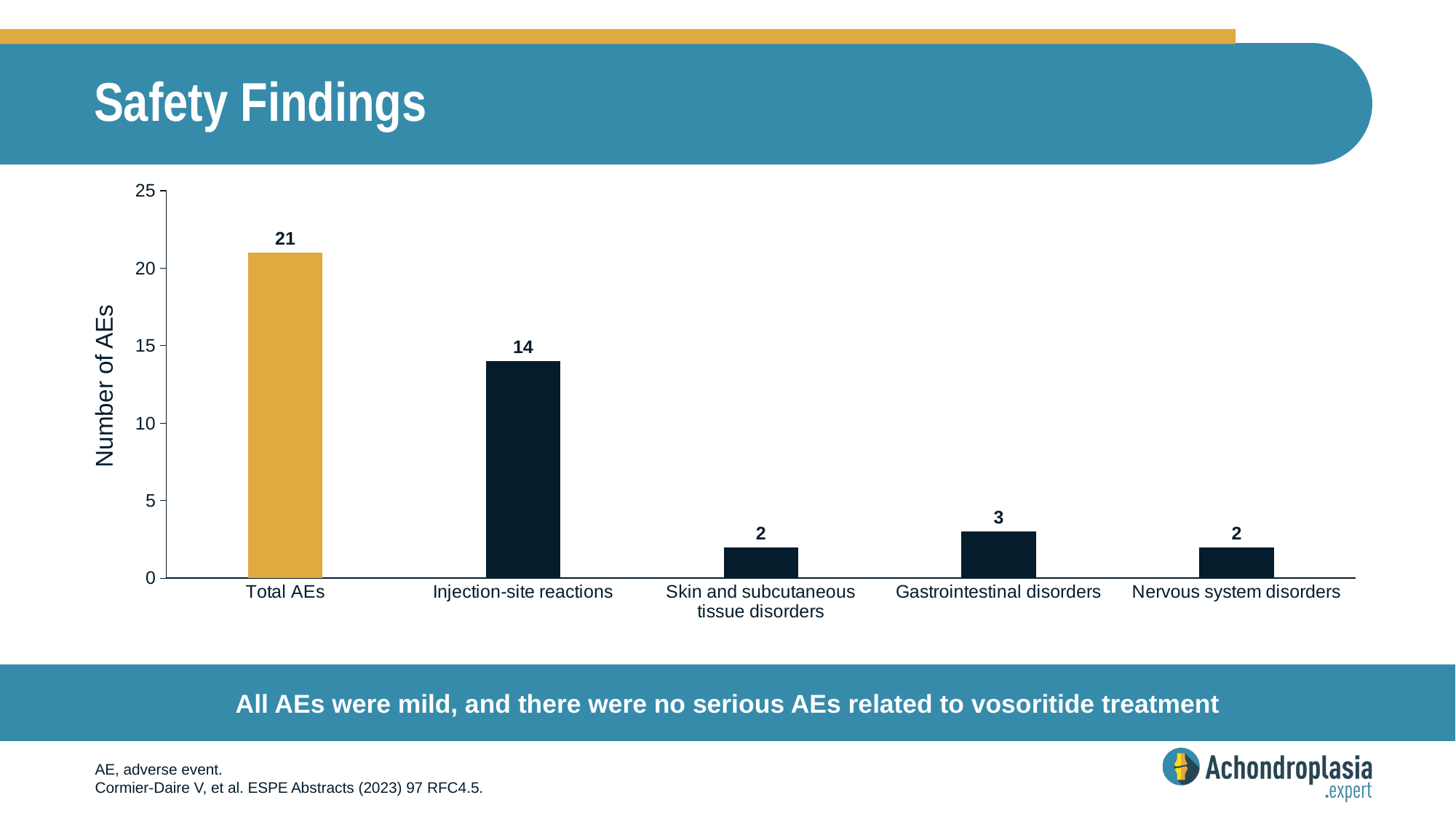

# Safety Findings

### Chart

| Category | Series 1 |
|---|---|
| Total AEs | 21.0 |
| Injection-site reactions | 14.0 |
| Skin and subcutaneous tissue disorders | 2.0 |
| Gastrointestinal disorders | 3.0 |
| Nervous system disorders | 2.0 |
Number of AEs
All AEs were mild, and there were no serious AEs related to vosoritide treatment
AE, adverse event.
Cormier-Daire V, et al. ESPE Abstracts (2023) 97 RFC4.5.